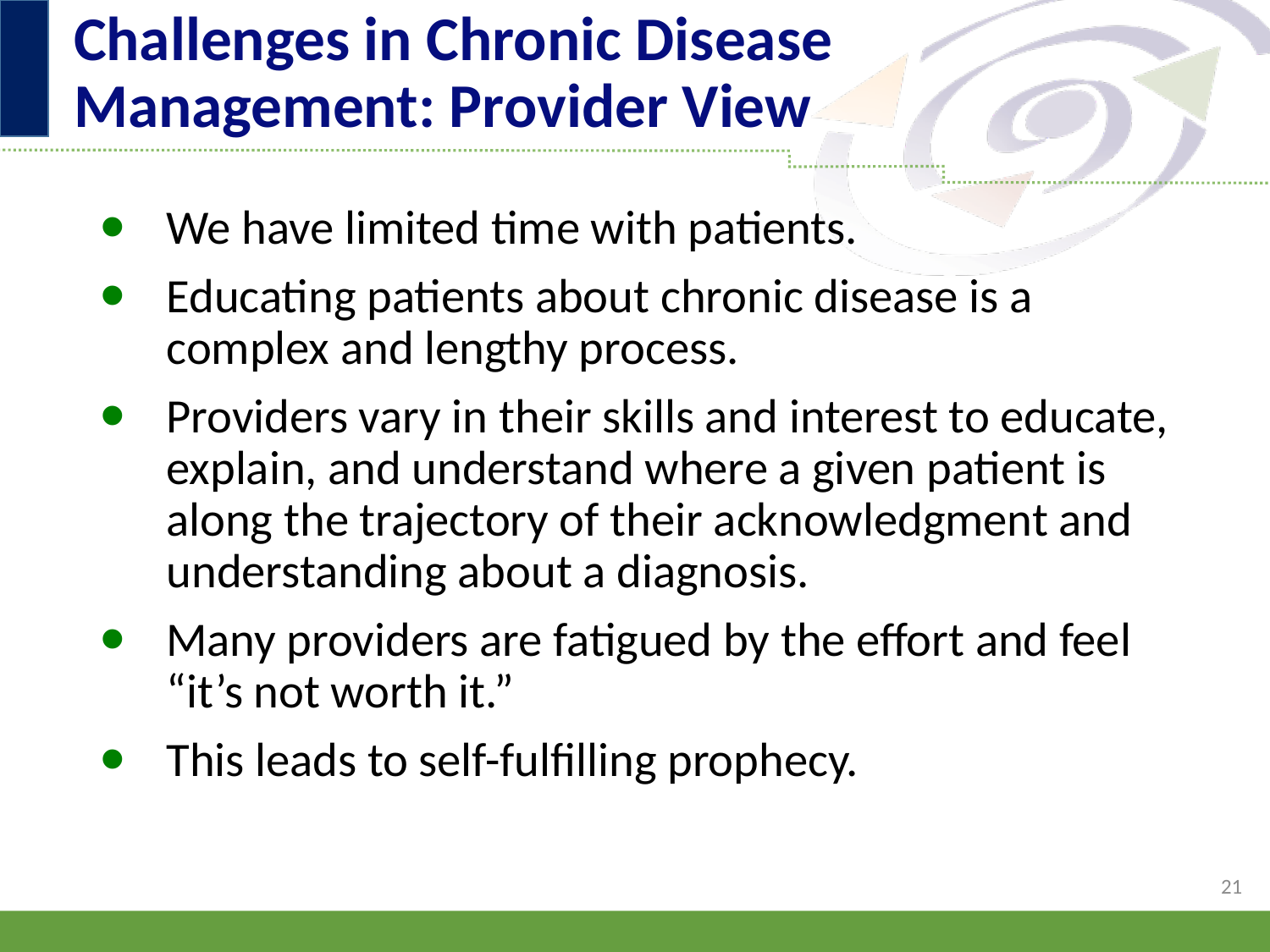

# Challenges in Chronic Disease Management: Provider View
We have limited time with patients.
Educating patients about chronic disease is a complex and lengthy process.
Providers vary in their skills and interest to educate, explain, and understand where a given patient is along the trajectory of their acknowledgment and understanding about a diagnosis.
Many providers are fatigued by the effort and feel “it’s not worth it.”
This leads to self-fulfilling prophecy.
21